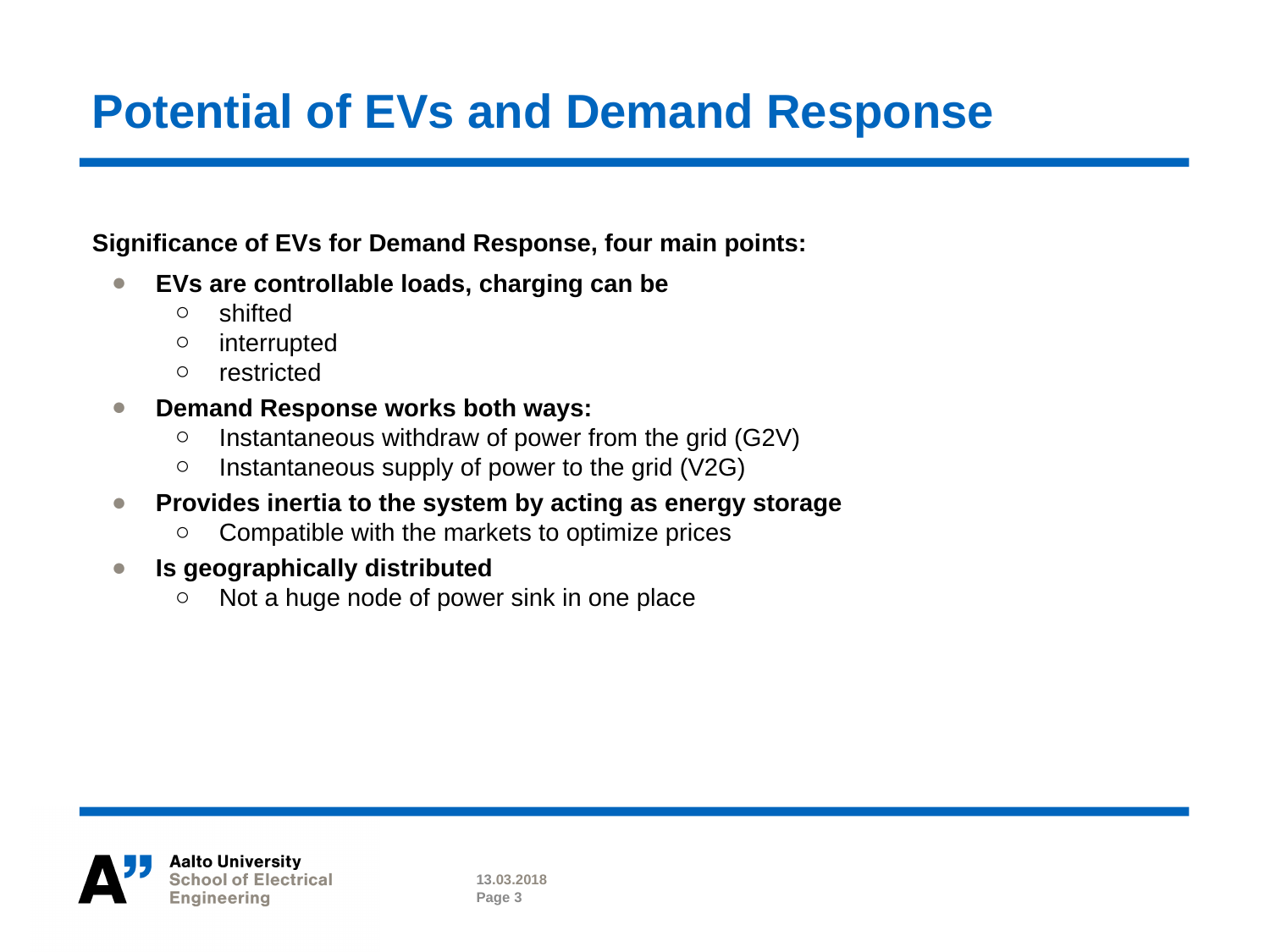

# Potential of EVs and Demand Response
Significance of EVs for Demand Response, four main points:
EVs are controllable loads, charging can be
shifted
interrupted
restricted
Demand Response works both ways:
Instantaneous withdraw of power from the grid (G2V)
Instantaneous supply of power to the grid (V2G)
Provides inertia to the system by acting as energy storage
Compatible with the markets to optimize prices
Is geographically distributed
Not a huge node of power sink in one place

13.03.2018
Page 3